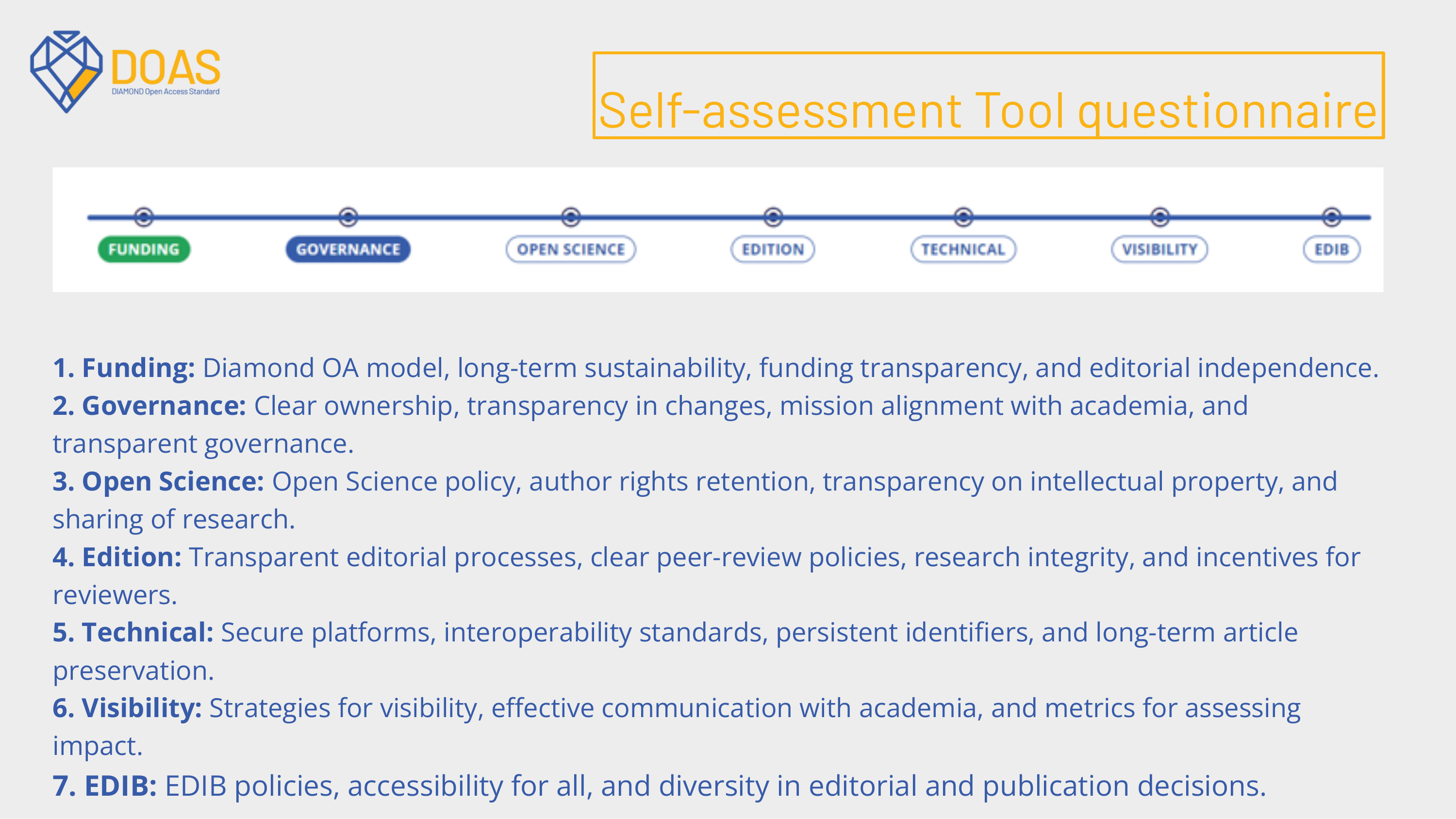

Self-assessment Tool questionnaire

1. Funding: Diamond OA model, long-term sustainability, funding transparency, and editorial independence.
2. Governance: Clear ownership, transparency in changes, mission alignment with academia, and transparent governance.
3. Open Science: Open Science policy, author rights retention, transparency on intellectual property, and sharing of research.
4. Edition: Transparent editorial processes, clear peer-review policies, research integrity, and incentives for reviewers.
5. Technical: Secure platforms, interoperability standards, persistent identifiers, and long-term article preservation.
6. Visibility: Strategies for visibility, effective communication with academia, and metrics for assessing impact.
7. EDIB: EDIB policies, accessibility for all, and diversity in editorial and publication decisions.